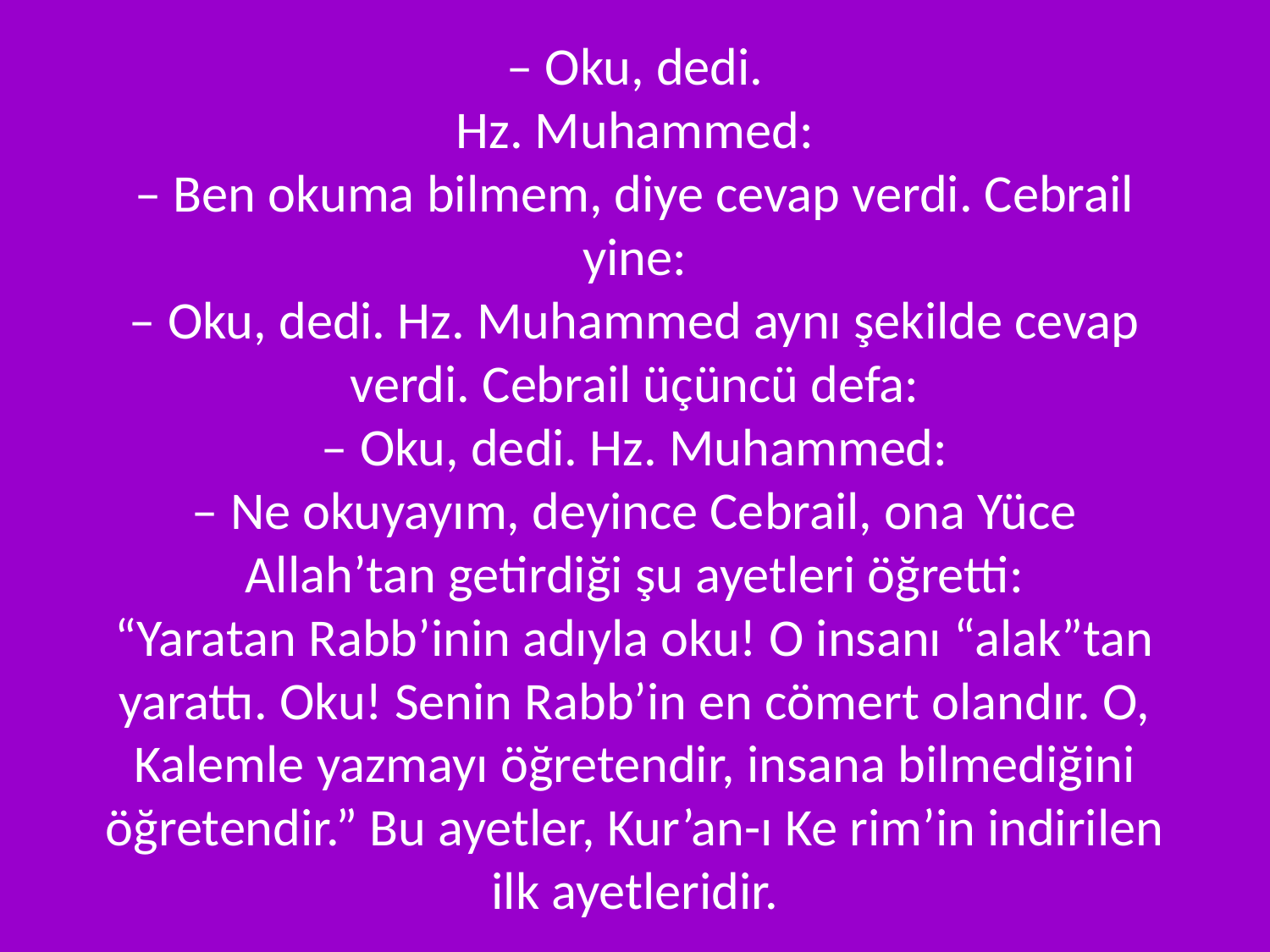

– Oku, dedi.
Hz. Muhammed:
– Ben okuma bilmem, diye cevap verdi. Cebrail yine:
– Oku, dedi. Hz. Muhammed aynı şekilde cevap verdi. Cebrail üçüncü defa:
– Oku, dedi. Hz. Muhammed:
– Ne okuyayım, deyince Cebrail, ona Yüce
Allah’tan getirdiği şu ayetleri öğretti:
“Yaratan Rabb’inin adıyla oku! O insanı “alak”tan
yarattı. Oku! Senin Rabb’in en cömert olandır. O,
Kalemle yazmayı öğretendir, insana bilmediğini
öğretendir.” Bu ayetler, Kur’an-ı Ke rim’in indirilen ilk ayetleridir.